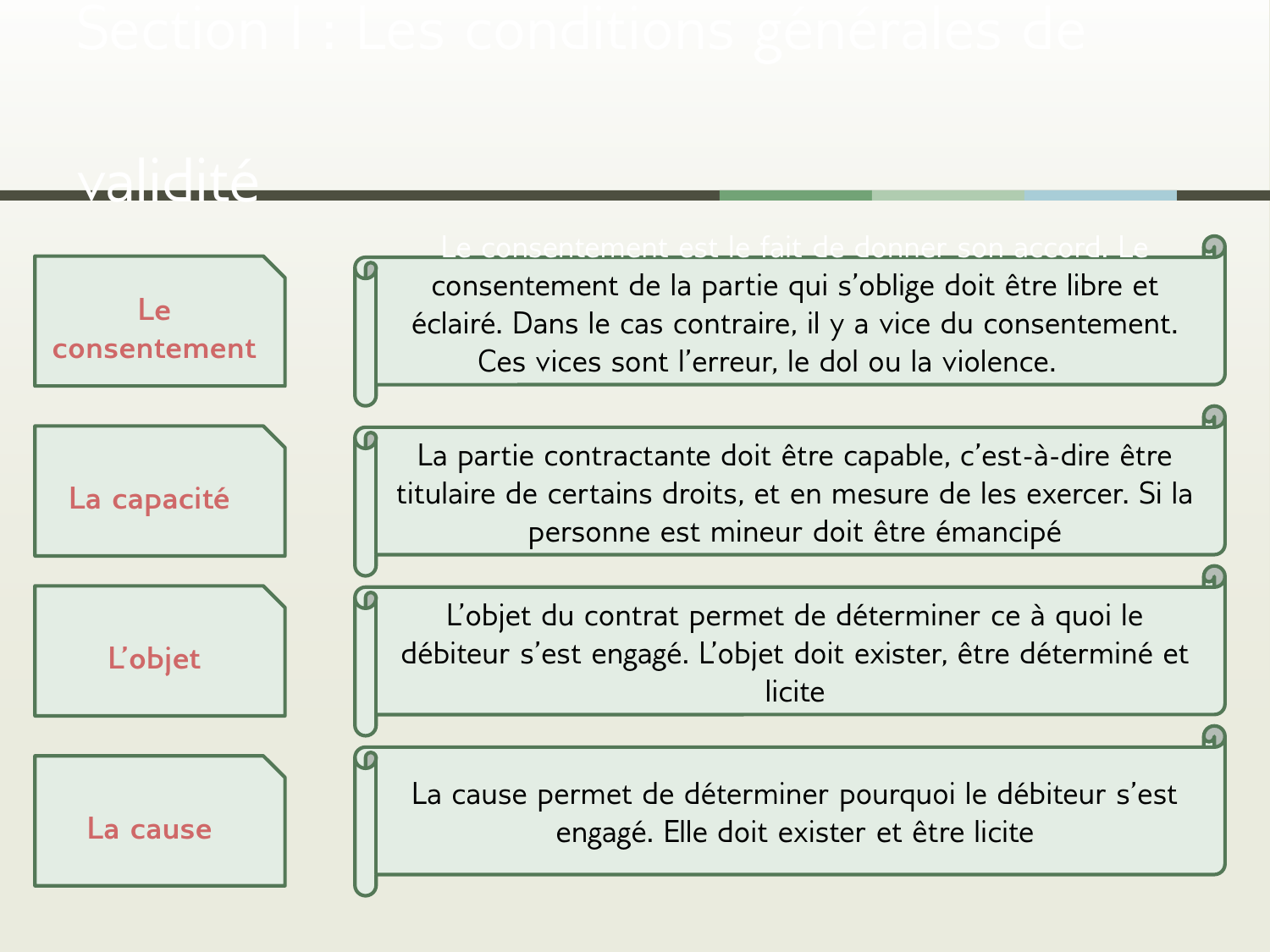

# Section I : Les conditions générales de validité
Le consentement est le fait de donner son accord. Le consentement de la partie qui s’oblige doit être libre et éclairé. Dans le cas contraire, il y a vice du consentement. Ces vices sont l’erreur, le dol ou la violence.
Le consentement
La partie contractante doit être capable, c’est-à-dire être titulaire de certains droits, et en mesure de les exercer. Si la personne est mineur doit être émancipé
La capacité
L’objet du contrat permet de déterminer ce à quoi le débiteur s’est engagé. L’objet doit exister, être déterminé et licite
L’objet
La cause permet de déterminer pourquoi le débiteur s’est engagé. Elle doit exister et être licite
La cause